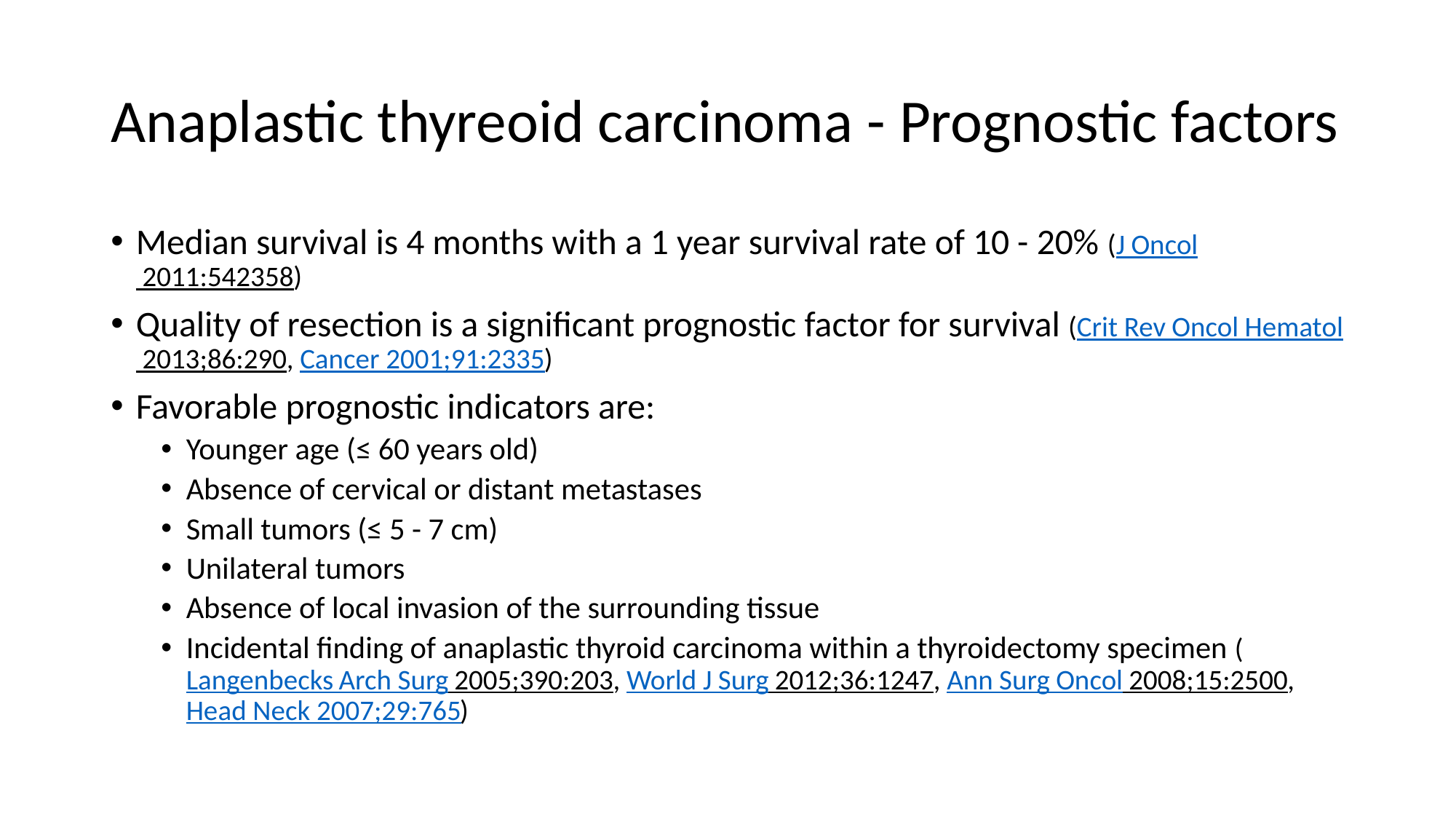

# Anaplastic thyreoid carcinoma - Prognostic factors
Median survival is 4 months with a 1 year survival rate of 10 - 20% (J Oncol 2011:542358)
Quality of resection is a significant prognostic factor for survival (Crit Rev Oncol Hematol 2013;86:290, Cancer 2001;91:2335)
Favorable prognostic indicators are:
Younger age (≤ 60 years old)
Absence of cervical or distant metastases
Small tumors (≤ 5 - 7 cm)
Unilateral tumors
Absence of local invasion of the surrounding tissue
Incidental finding of anaplastic thyroid carcinoma within a thyroidectomy specimen (Langenbecks Arch Surg 2005;390:203, World J Surg 2012;36:1247, Ann Surg Oncol 2008;15:2500, Head Neck 2007;29:765)